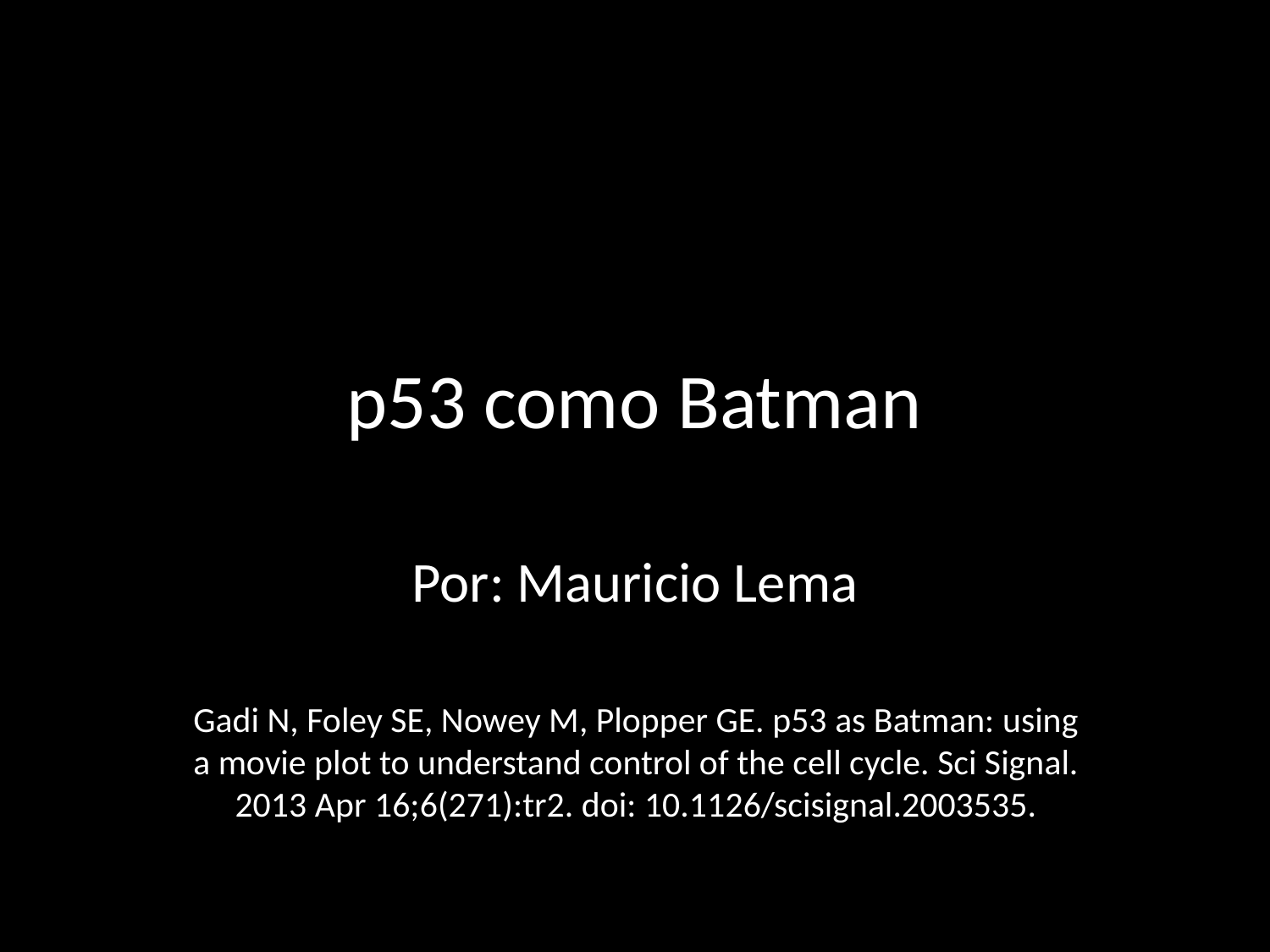

# p53 como Batman
Por: Mauricio Lema
Gadi N, Foley SE, Nowey M, Plopper GE. p53 as Batman: using a movie plot to understand control of the cell cycle. Sci Signal. 2013 Apr 16;6(271):tr2. doi: 10.1126/scisignal.2003535.